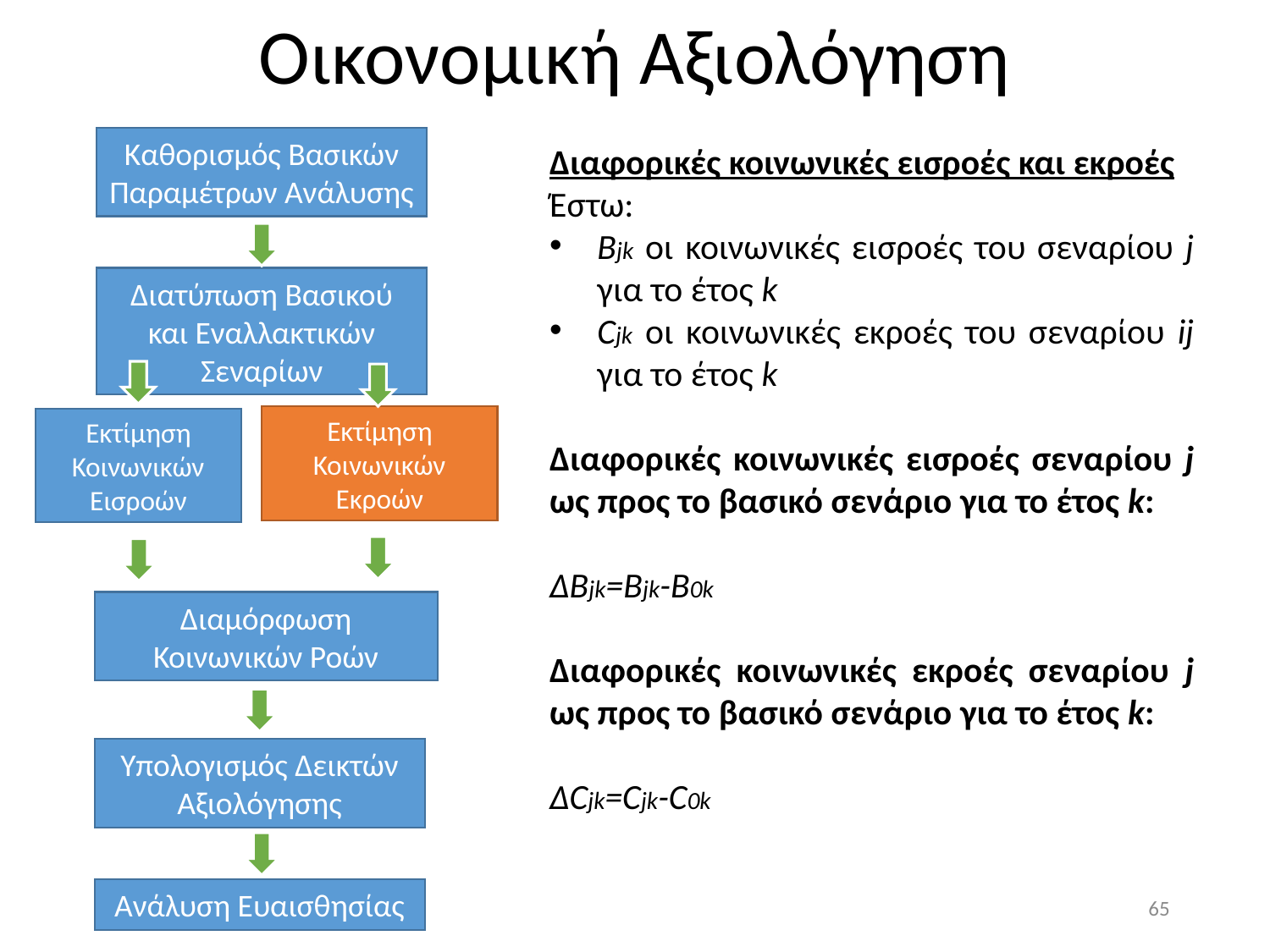

# Οικονομική Αξιολόγηση
Καθορισμός Βασικών Παραμέτρων Ανάλυσης

Διατύπωση Βασικού και Εναλλακτικών Σεναρίων

Εκτίμηση Κοινωνικών Εκροών
Εκτίμηση Κοινωνικών Εισροών

Διαμόρφωση Κοινωνικών Ροών

Υπολογισμός Δεικτών Αξιολόγησης

Ανάλυση Ευαισθησίας
Διαφορικές κοινωνικές εισροές και εκροές
Έστω:
Bjk οι κοινωνικές εισροές του σεναρίου j για το έτος k
Cjk οι κοινωνικές εκροές του σεναρίου ij για το έτος k

Διαφορικές κοινωνικές εισροές σεναρίου j ως προς το βασικό σενάριο για το έτος k:

ΔΒjk=Bjk-B0k

Διαφορικές κοινωνικές εκροές σεναρίου j ως προς το βασικό σενάριο για το έτος k:

ΔCjk=Cjk-C0k

65